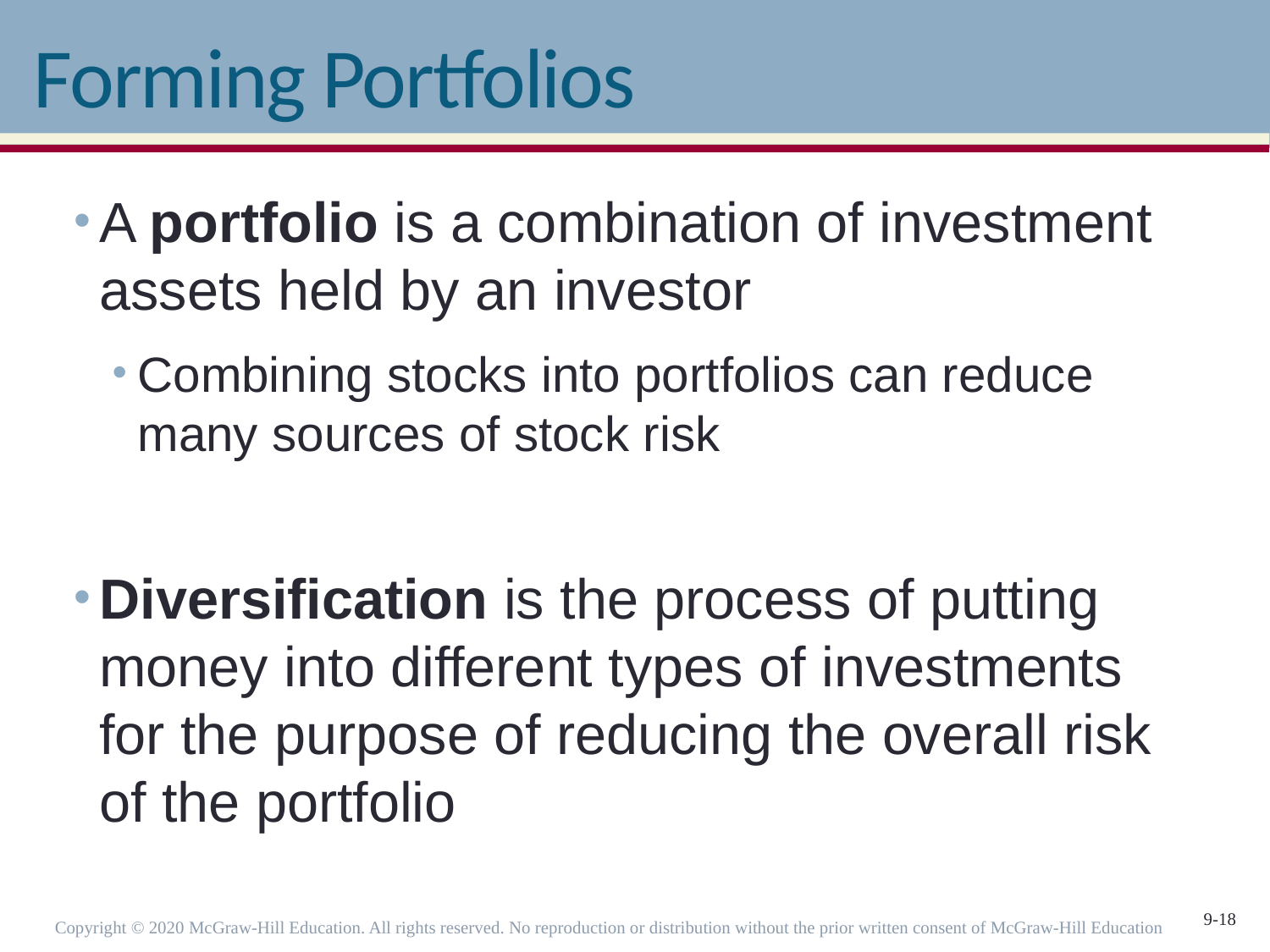

# Forming Portfolios
A portfolio is a combination of investment assets held by an investor
Combining stocks into portfolios can reduce many sources of stock risk

Diversification is the process of putting money into different types of investments for the purpose of reducing the overall risk of the portfolio
Copyright © 2020 McGraw-Hill Education. All rights reserved. No reproduction or distribution without the prior written consent of McGraw-Hill Education